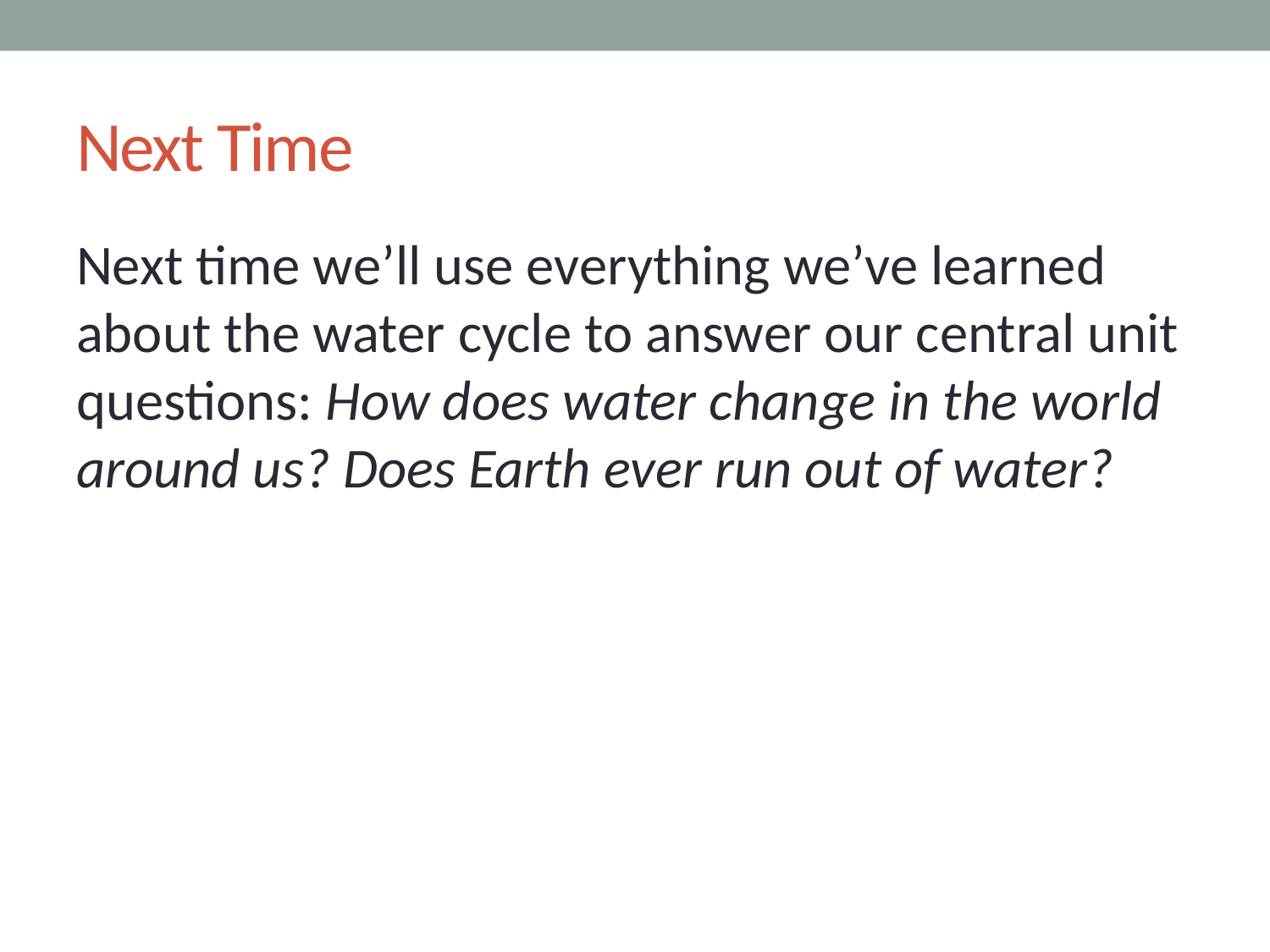

# Next Time
Next time we’ll use everything we’ve learned about the water cycle to answer our central unit questions: How does water change in the world around us? Does Earth ever run out of water?